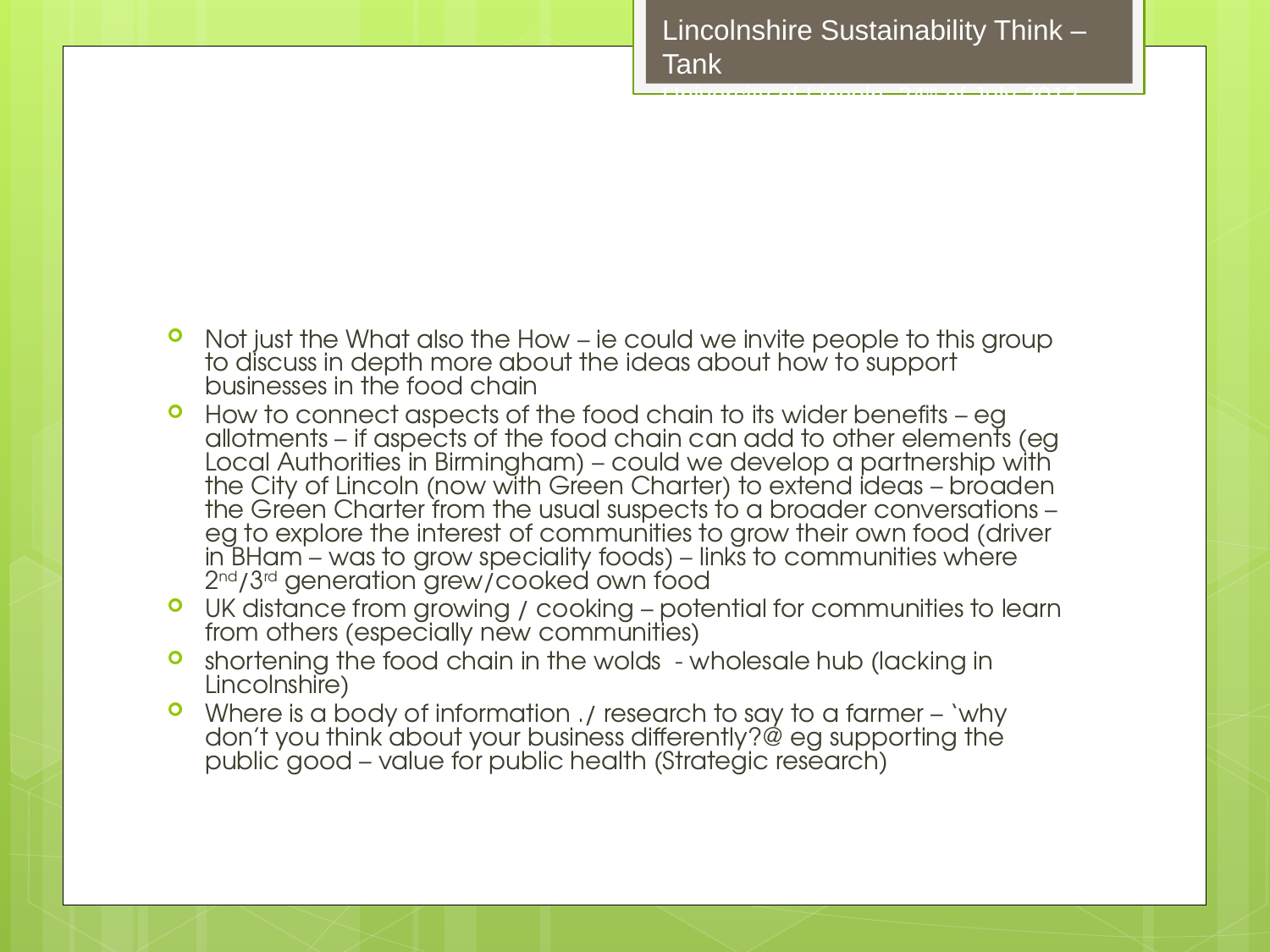

Not just the What also the How – ie could we invite people to this group to discuss in depth more about the ideas about how to support businesses in the food chain
How to connect aspects of the food chain to its wider benefits – eg allotments – if aspects of the food chain can add to other elements (eg Local Authorities in Birmingham) – could we develop a partnership with the City of Lincoln (now with Green Charter) to extend ideas – broaden the Green Charter from the usual suspects to a broader conversations – eg to explore the interest of communities to grow their own food (driver in BHam – was to grow speciality foods) – links to communities where 2nd/3rd generation grew/cooked own food
UK distance from growing / cooking – potential for communities to learn from others (especially new communities)
shortening the food chain in the wolds  - wholesale hub (lacking in Lincolnshire)
Where is a body of information ./ research to say to a farmer – ‘why don’t you think about your business differently?@ eg supporting the public good – value for public health (Strategic research)